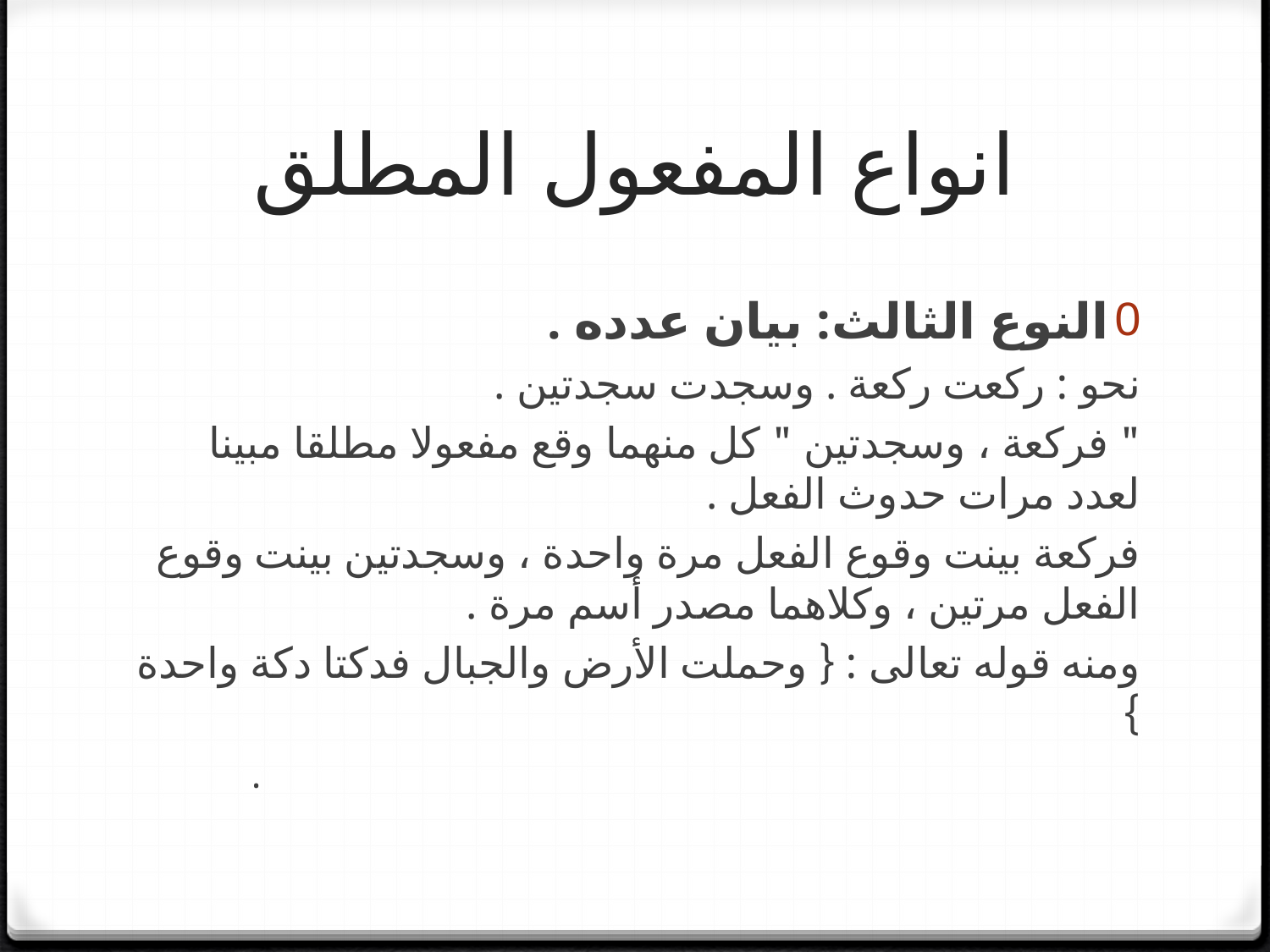

# انواع المفعول المطلق
النوع الثالث: بيان عدده .
نحو : ركعت ركعة . وسجدت سجدتين .
" فركعة ، وسجدتين " كل منهما وقع مفعولا مطلقا مبينا لعدد مرات حدوث الفعل .
فركعة بينت وقوع الفعل مرة واحدة ، وسجدتين بينت وقوع الفعل مرتين ، وكلاهما مصدر أسم مرة .
ومنه قوله تعالى : { وحملت الأرض والجبال فدكتا دكة واحدة }
.